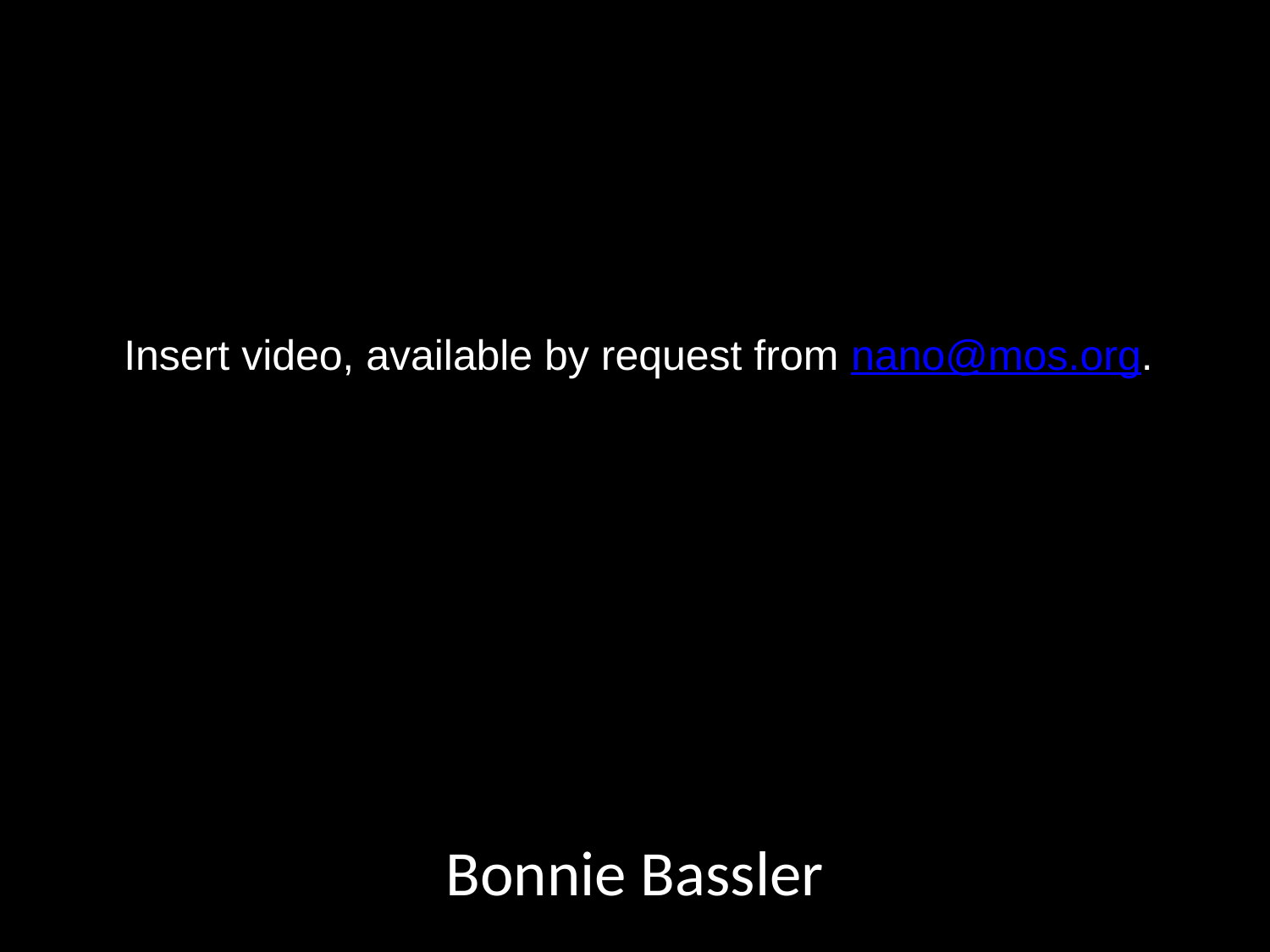

Insert video, available by request from nano@mos.org.
# Bonnie Bassler